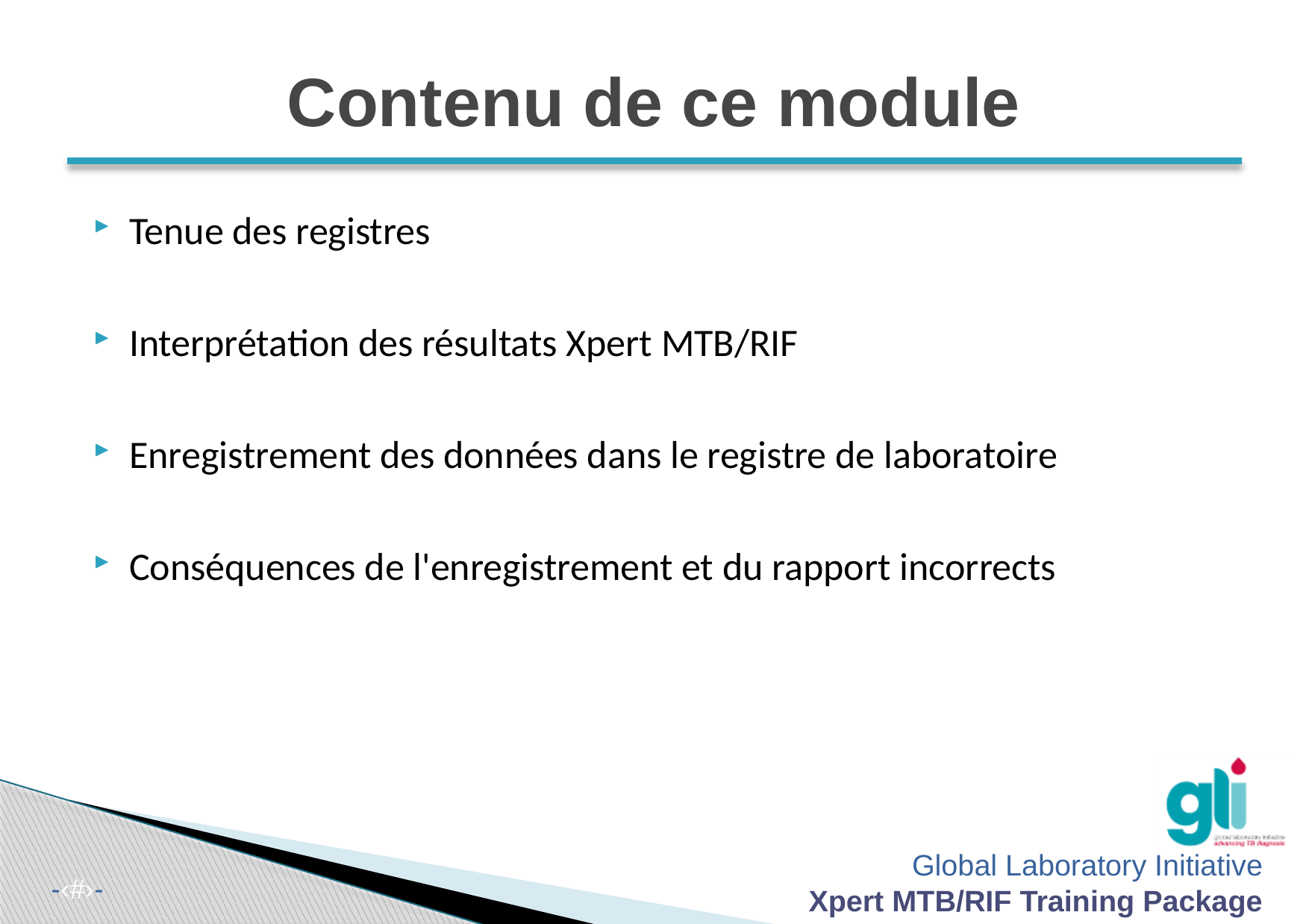

# Contenu de ce module
Tenue des registres

Interprétation des résultats Xpert MTB/RIF

Enregistrement des données dans le registre de laboratoire

Conséquences de l'enregistrement et du rapport incorrects